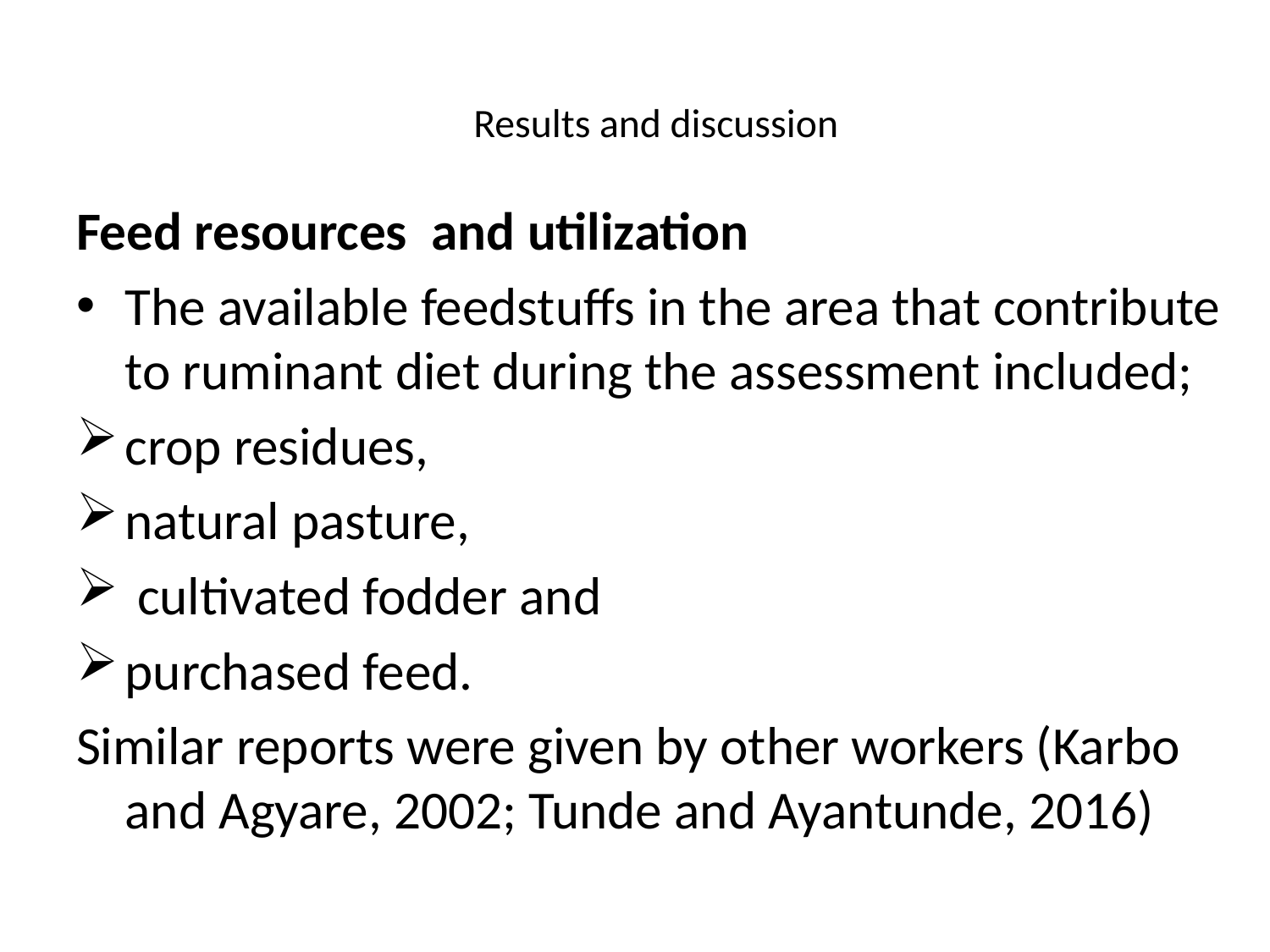

# Results and discussion
Feed resources  and utilization
The available feedstuffs in the area that contribute to ruminant diet during the assessment included;
crop residues,
natural pasture,
 cultivated fodder and
purchased feed.
Similar reports were given by other workers (Karbo and Agyare, 2002; Tunde and Ayantunde, 2016)